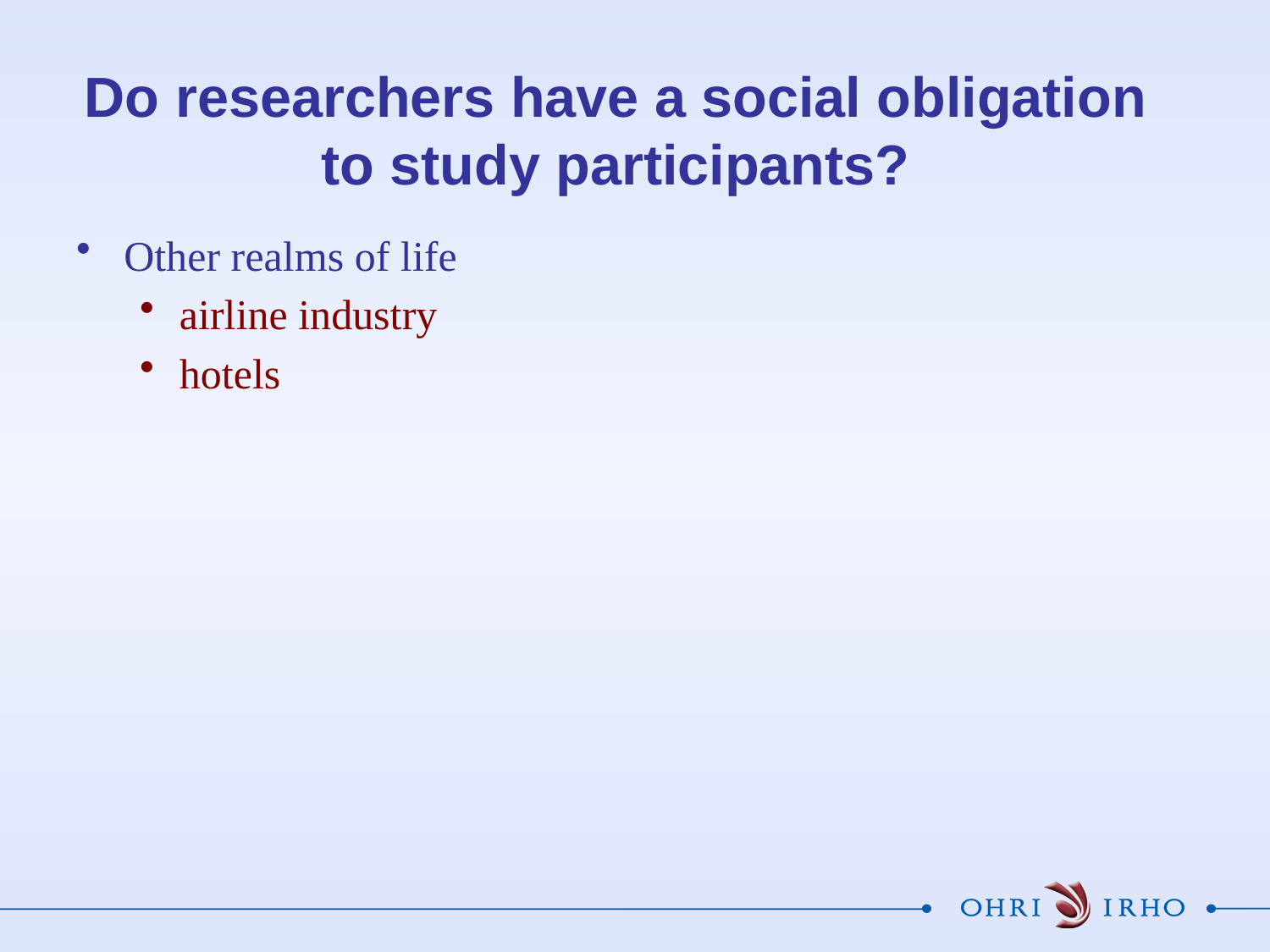

# Do researchers have a social obligation to study participants?
Other realms of life
airline industry
hotels